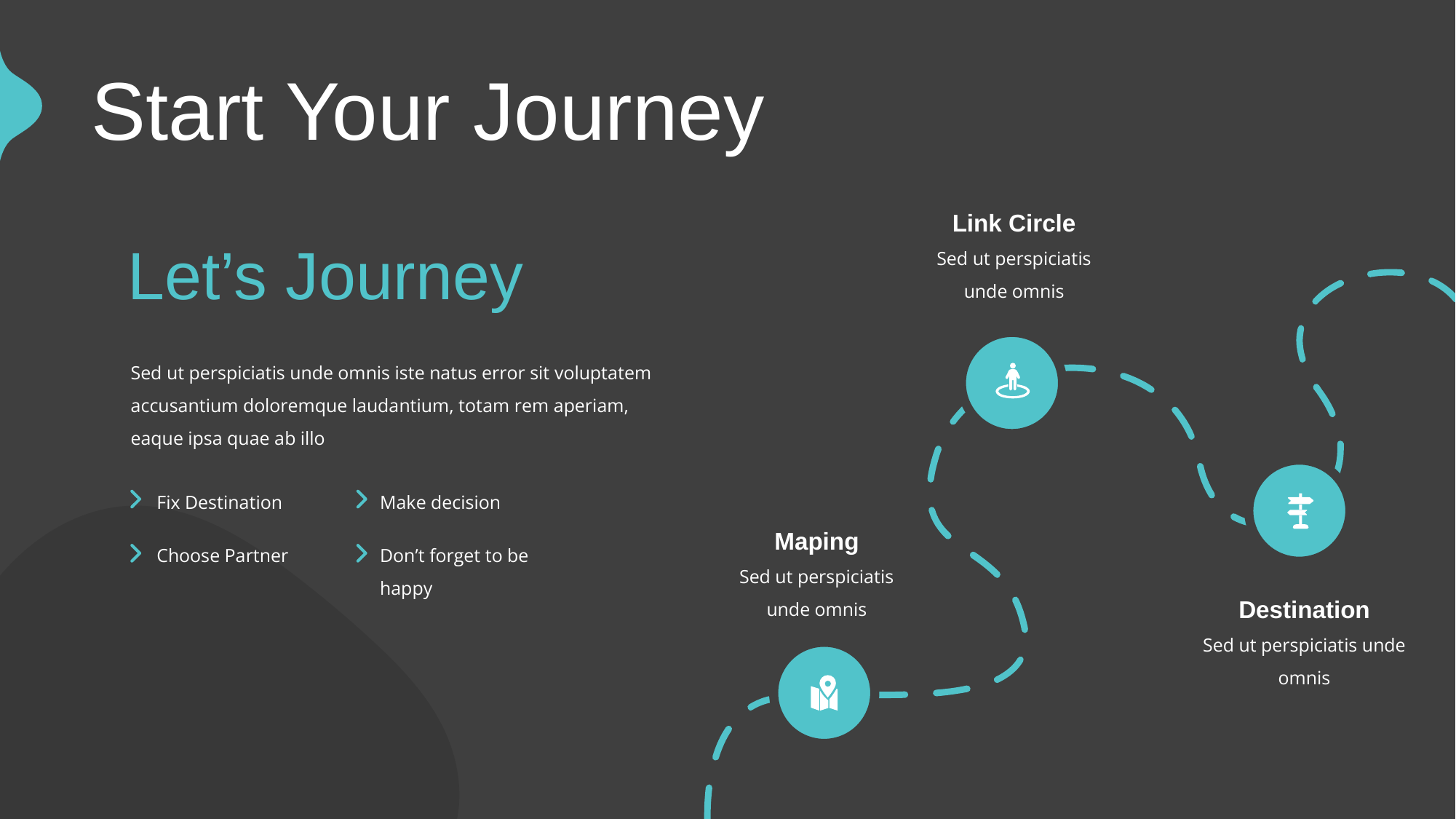

Start Your Journey
Link Circle
Let’s Journey
Sed ut perspiciatis unde omnis

Sed ut perspiciatis unde omnis iste natus error sit voluptatem accusantium doloremque laudantium, totam rem aperiam, eaque ipsa quae ab illo

Fix Destination
Make decision

Maping
Choose Partner
Don’t forget to be happy

Sed ut perspiciatis unde omnis
Destination
Sed ut perspiciatis unde omnis